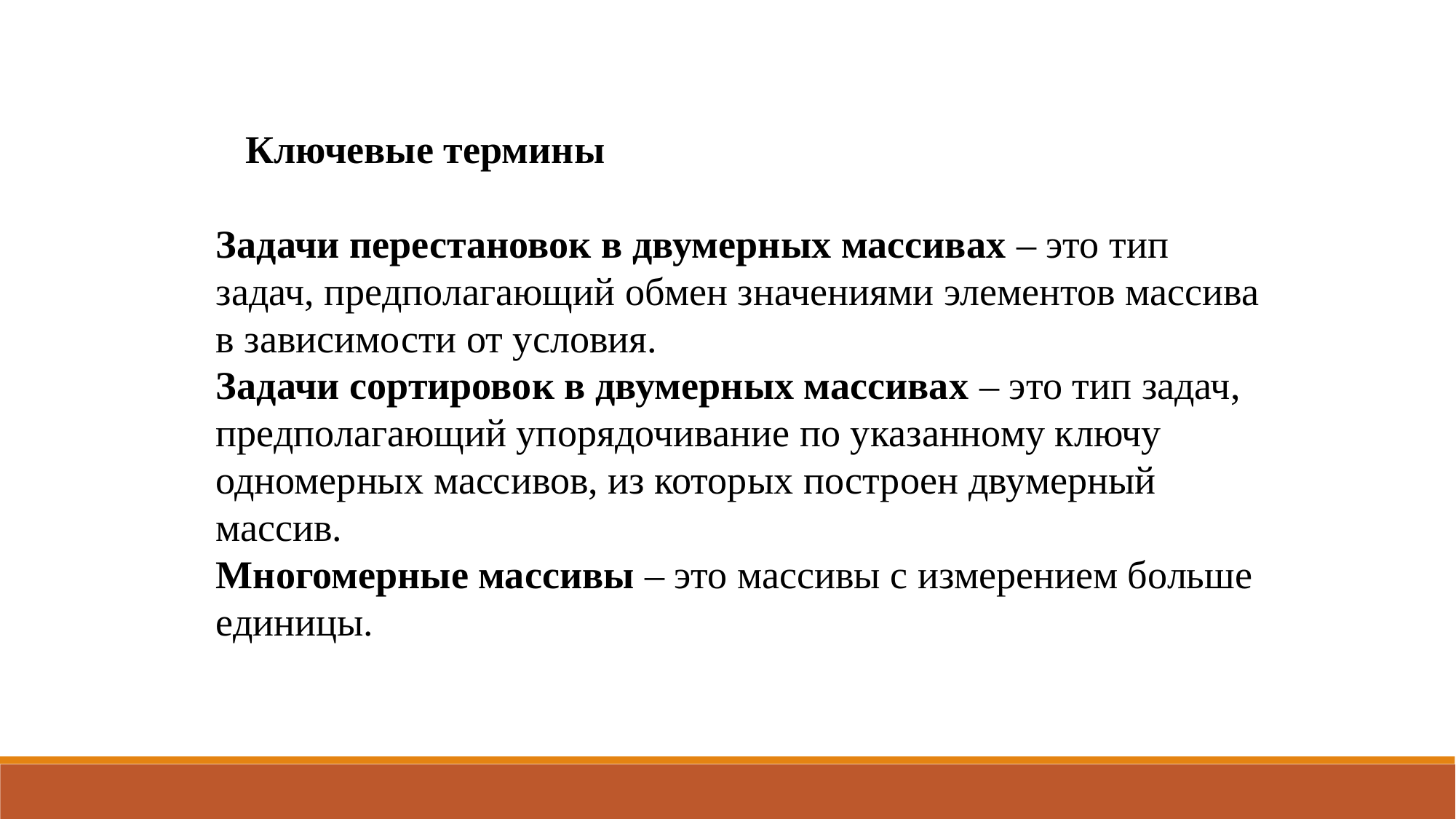

Ключевые термины

Задачи перестановок в двумерных массивах – это тип задач, предполагающий обмен значениями элементов массива в зависимости от условия.
Задачи сортировок в двумерных массивах – это тип задач, предполагающий упорядочивание по указанному ключу одномерных массивов, из которых построен двумерный массив.
Многомерные массивы – это массивы с измерением больше единицы.